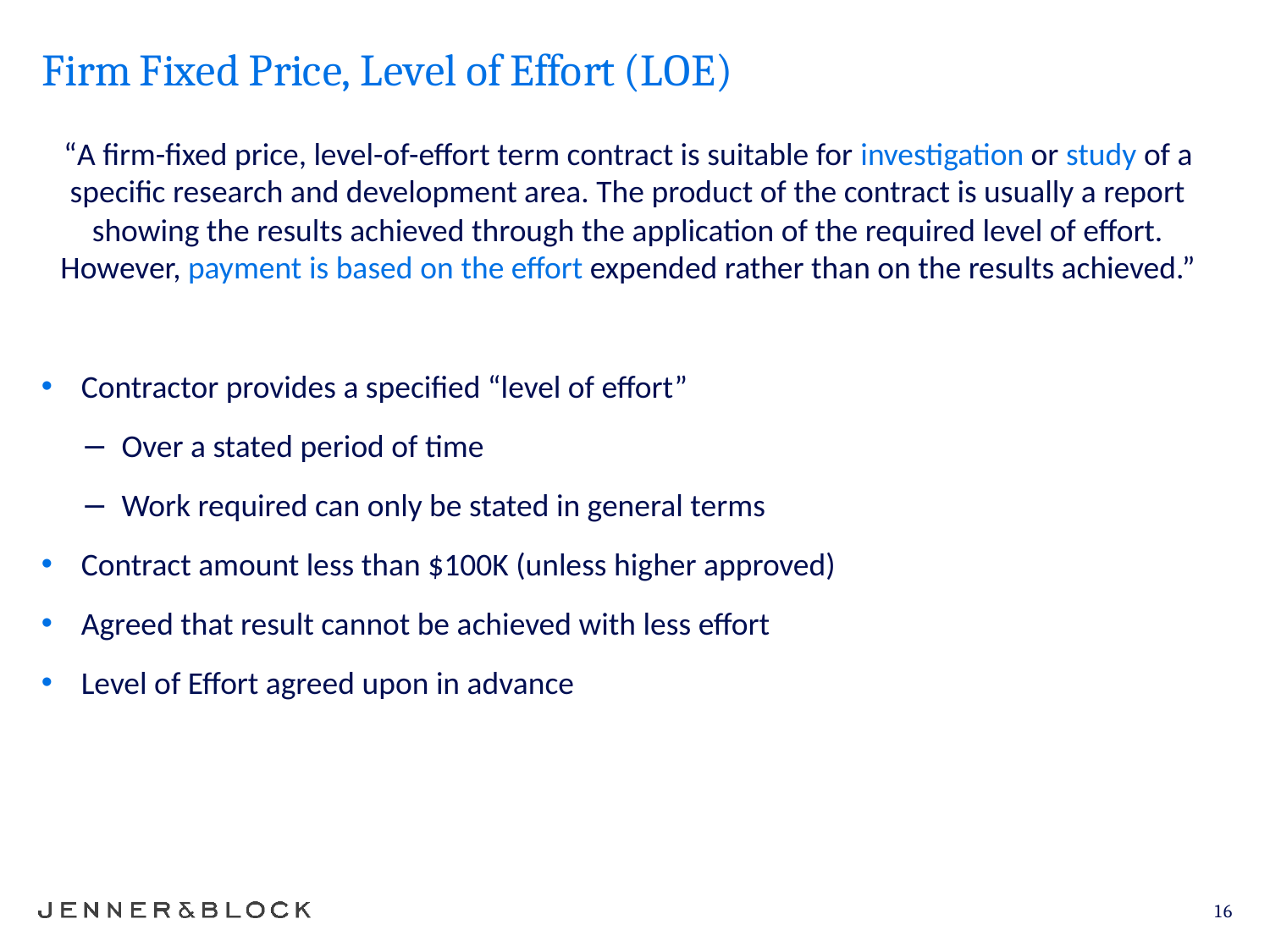

# Firm Fixed Price, Level of Effort (LOE)
“A firm-fixed price, level-of-effort term contract is suitable for investigation or study of a specific research and development area. The product of the contract is usually a report showing the results achieved through the application of the required level of effort. However, payment is based on the effort expended rather than on the results achieved.”

Contractor provides a specified “level of effort”
Over a stated period of time
Work required can only be stated in general terms
Contract amount less than $100K (unless higher approved)
Agreed that result cannot be achieved with less effort
Level of Effort agreed upon in advance